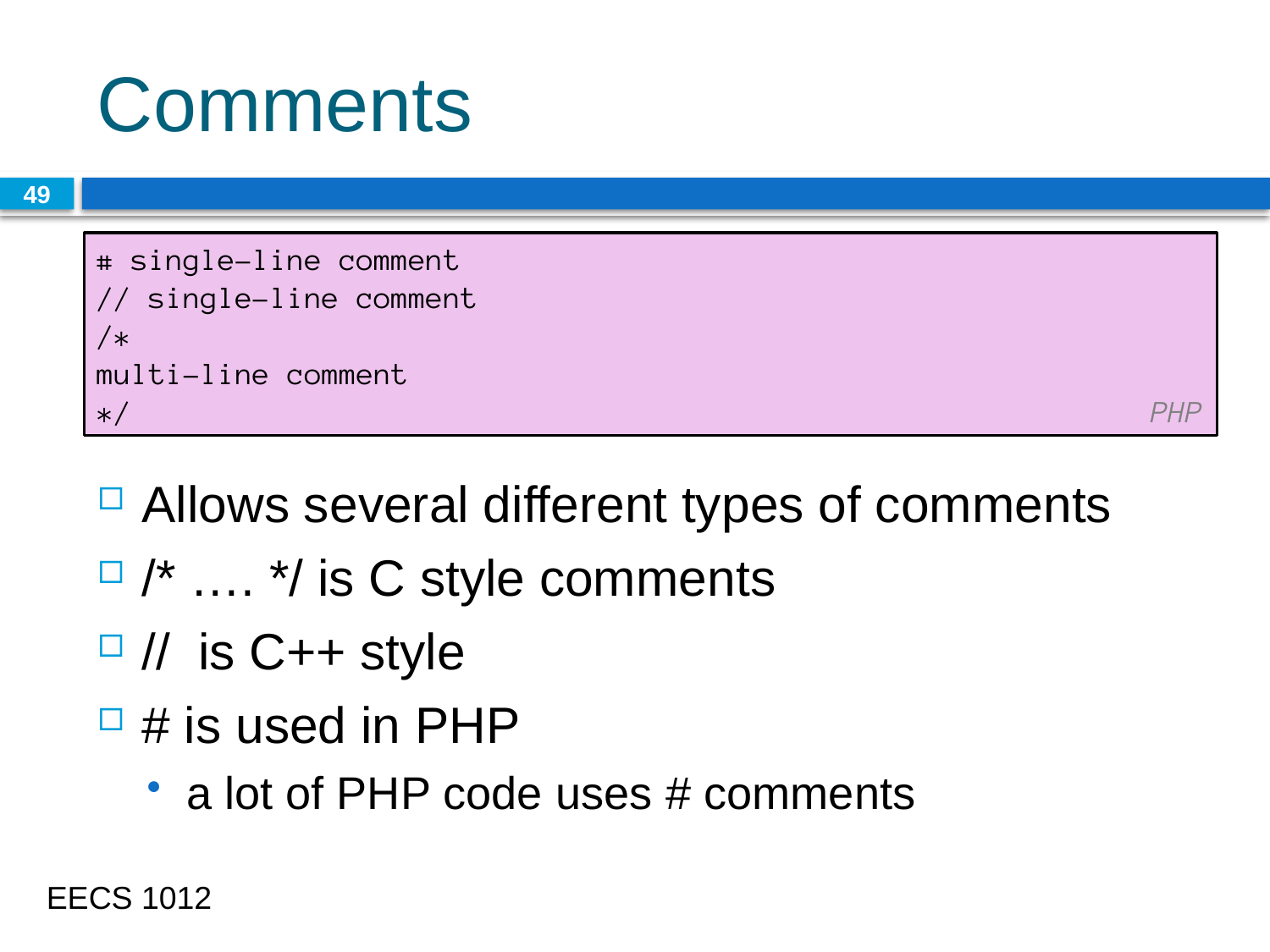

# Comments
49
# single-line comment
// single-line comment
/*
multi-line comment
*/								  PHP
Allows several different types of comments
/* …. */ is C style comments
//  is C++ style
# is used in PHP
a lot of PHP code uses # comments
CS
EECS 1012